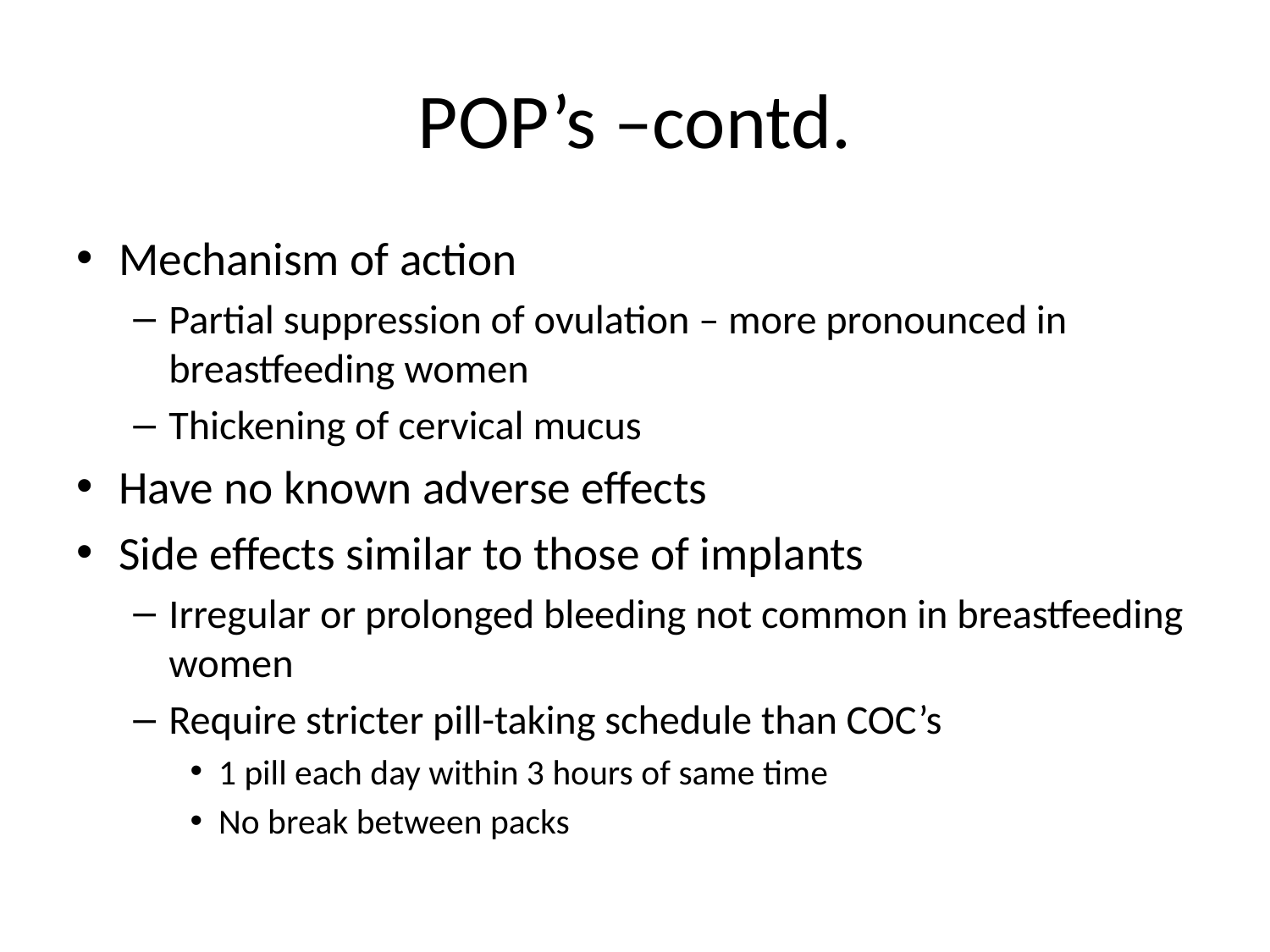

# POP’s –contd.
Mechanism of action
Partial suppression of ovulation – more pronounced in breastfeeding women
Thickening of cervical mucus
Have no known adverse effects
Side effects similar to those of implants
Irregular or prolonged bleeding not common in breastfeeding women
Require stricter pill-taking schedule than COC’s
1 pill each day within 3 hours of same time
No break between packs